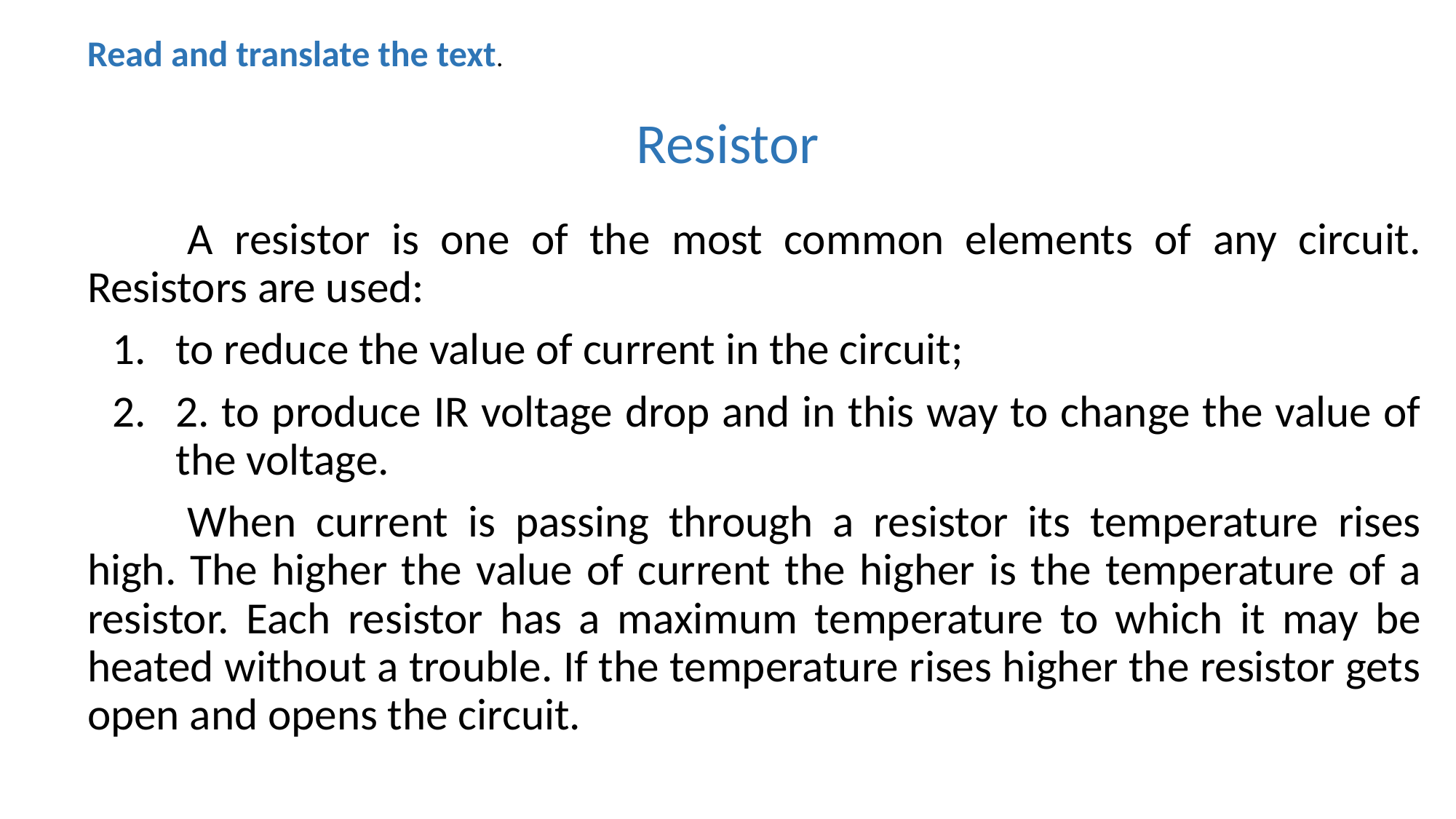

Read and translate the text.
# Resistor
	A resistor is one of the most common elements of any circuit. Resistors are used:
to reduce the value of current in the circuit;
2. to produce IR voltage drop and in this way to change the value of the voltage.
	When current is passing through a resistor its temperature rises high. The higher the value of current the higher is the temperature of a resistor. Each resistor has a maximum temperature to which it may be heated without a trouble. If the temperature rises higher the resistor gets open and opens the circuit.